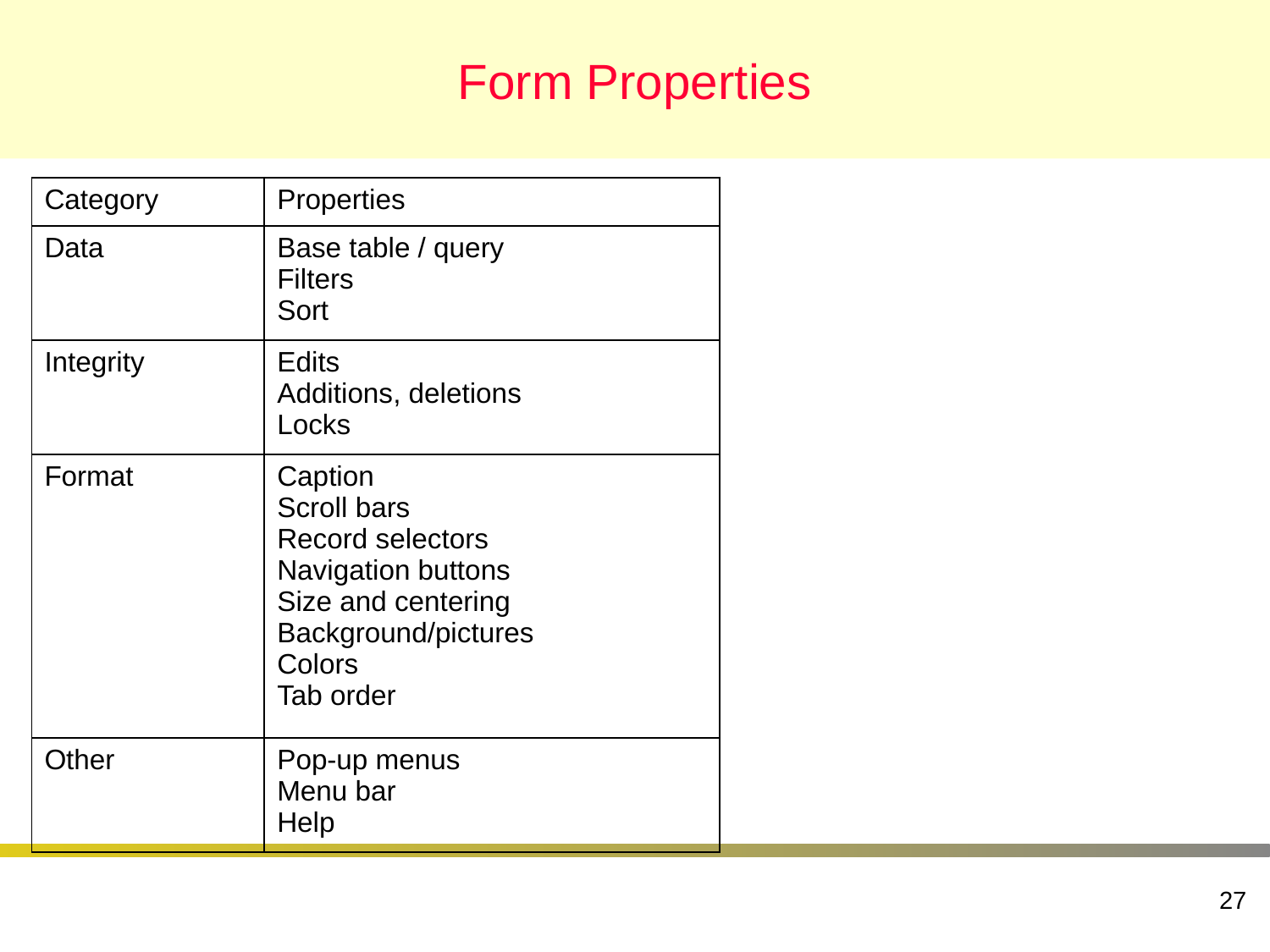

# Form Properties
| Category | Properties |
| --- | --- |
| Data | Base table / query Filters Sort |
| Integrity | Edits Additions, deletions Locks |
| Format | Caption Scroll bars Record selectors Navigation buttons Size and centering Background/pictures Colors Tab order |
| Other | Pop-up menus Menu bar Help |
27